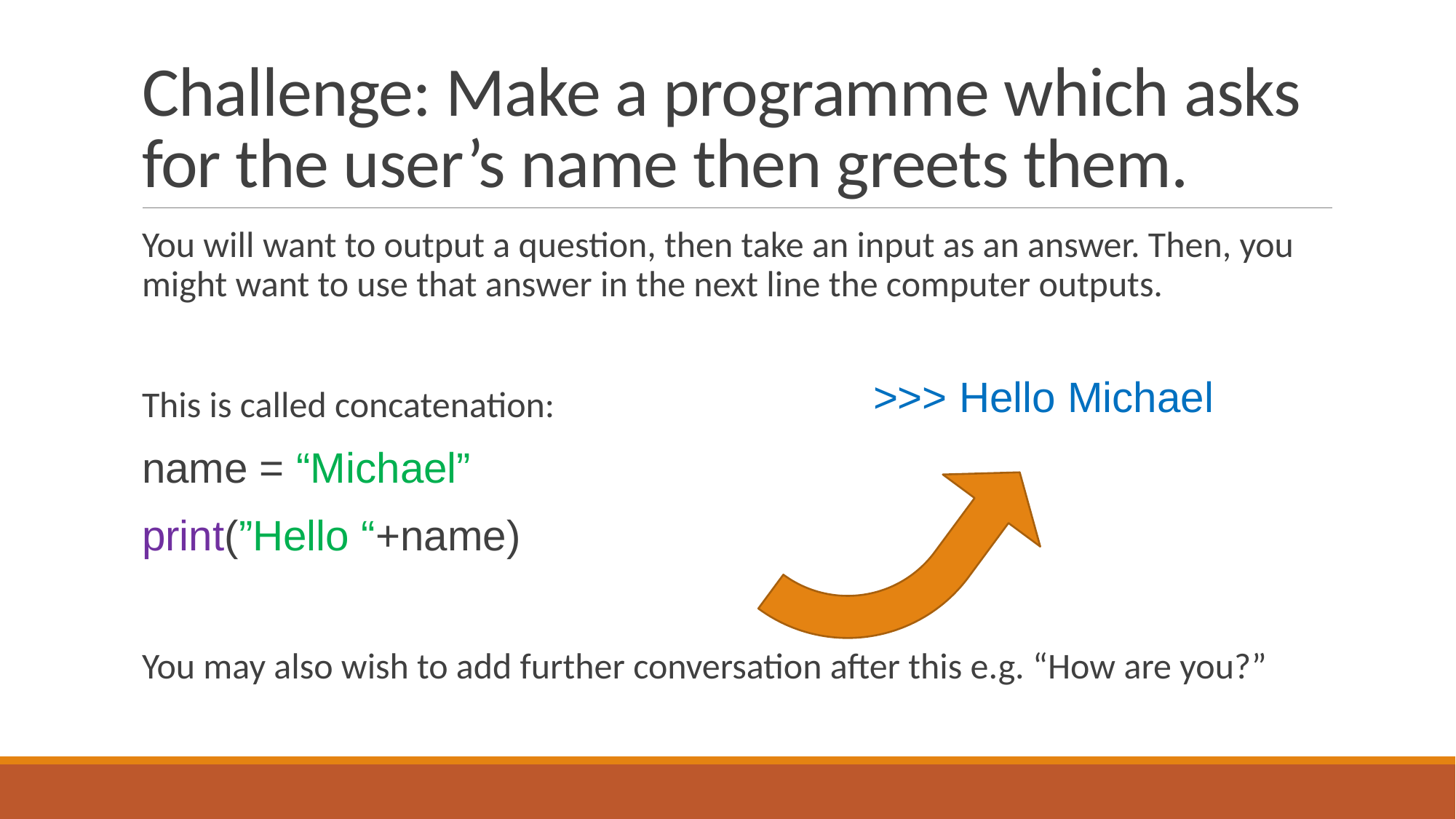

# Challenge: Make a programme which asks for the user’s name then greets them.
You will want to output a question, then take an input as an answer. Then, you might want to use that answer in the next line the computer outputs.

This is called concatenation:
name = “Michael”
print(”Hello “+name)

You may also wish to add further conversation after this e.g. “How are you?”
>>> Hello Michael